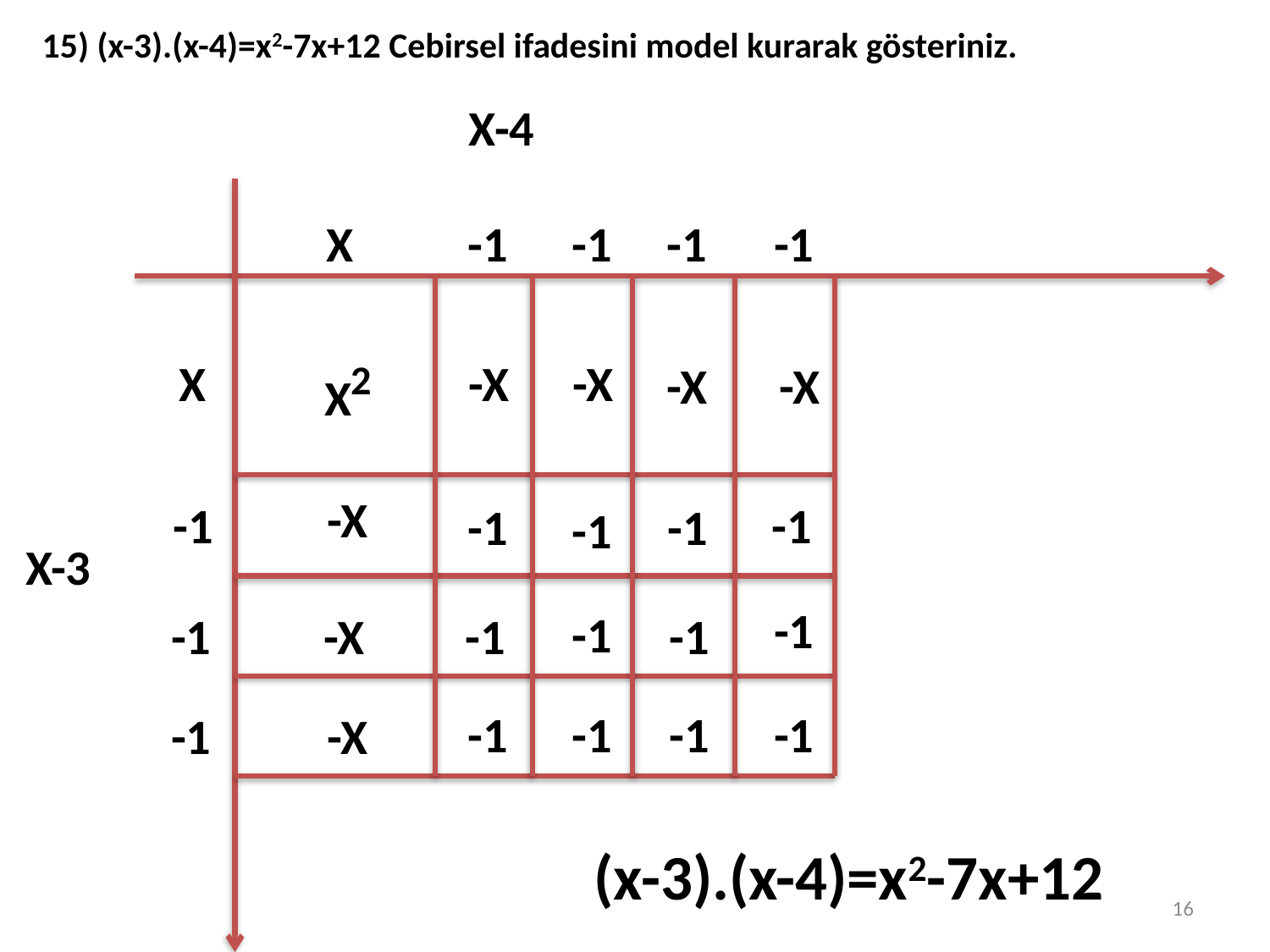

15) (x-3).(x-4)=x2-7x+12 Cebirsel ifadesini model kurarak gösteriniz.
X-4
X
-1
-1
-1
-1
X2
X
-X
-X
-X
-X
-X
-1
-1
-1
-1
-1
X-3
-1
-1
-1
-X
-1
-1
-1
-1
-1
-1
-1
-X
(x-3).(x-4)=x2-7x+12
16